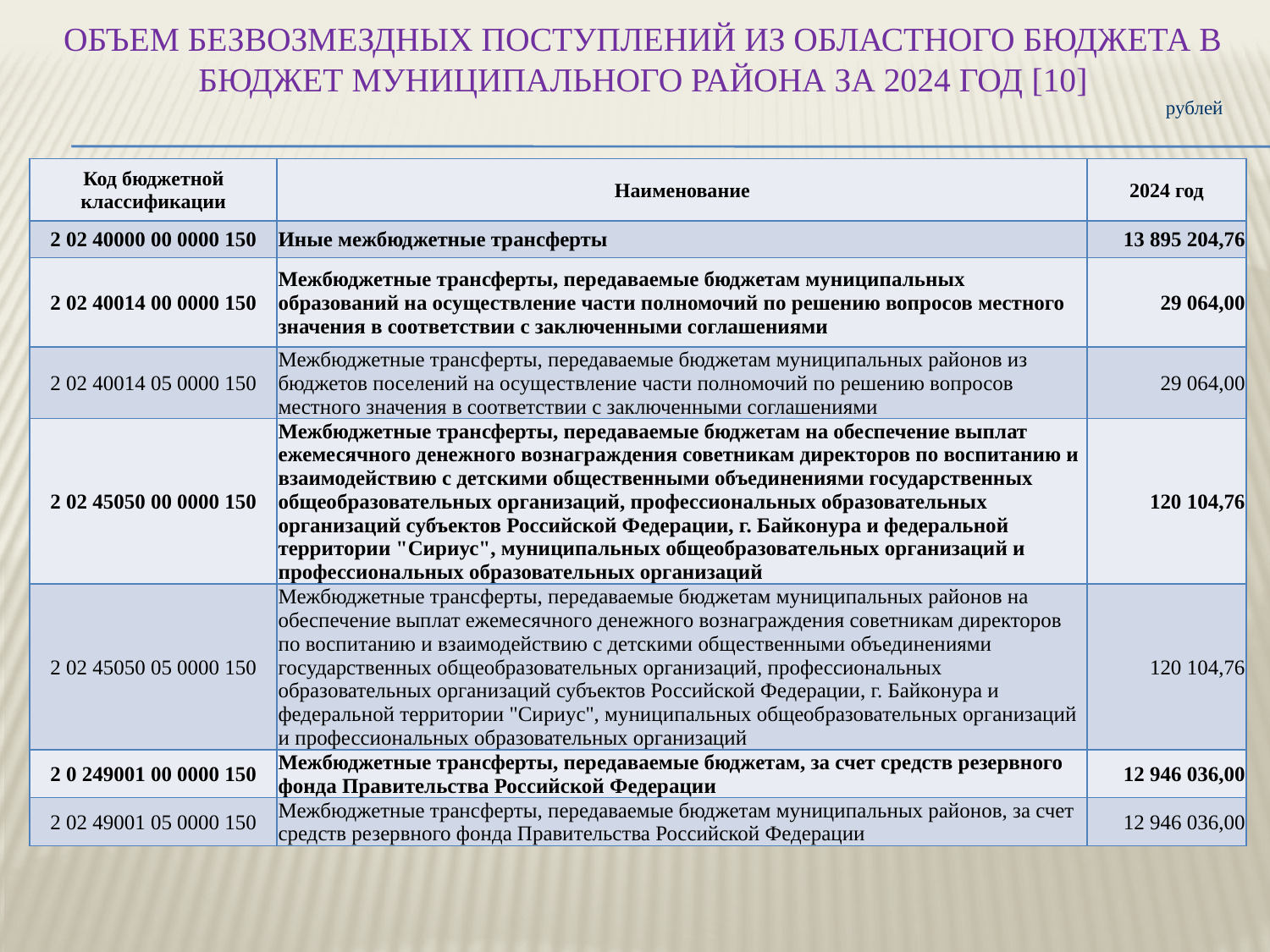

# ОБЪЕМ БЕЗВОЗМЕЗДНЫХ ПОСТУПЛЕНИЙ ИЗ ОБЛАСТНОГО БЮДЖЕТА В БЮДЖЕТ МУНИЦИПАЛЬНОГО РАЙОНА ЗА 2024 ГОД [10]
рублей
| Код бюджетной классификации | Наименование | 2024 год |
| --- | --- | --- |
| 2 02 40000 00 0000 150 | Иные межбюджетные трансферты | 13 895 204,76 |
| 2 02 40014 00 0000 150 | Межбюджетные трансферты, передаваемые бюджетам муниципальных образований на осуществление части полномочий по решению вопросов местного значения в соответствии с заключенными соглашениями | 29 064,00 |
| 2 02 40014 05 0000 150 | Межбюджетные трансферты, передаваемые бюджетам муниципальных районов из бюджетов поселений на осуществление части полномочий по решению вопросов местного значения в соответствии с заключенными соглашениями | 29 064,00 |
| 2 02 45050 00 0000 150 | Межбюджетные трансферты, передаваемые бюджетам на обеспечение выплат ежемесячного денежного вознаграждения советникам директоров по воспитанию и взаимодействию с детскими общественными объединениями государственных общеобразовательных организаций, профессиональных образовательных организаций субъектов Российской Федерации, г. Байконура и федеральной территории "Сириус", муниципальных общеобразовательных организаций и профессиональных образовательных организаций | 120 104,76 |
| 2 02 45050 05 0000 150 | Межбюджетные трансферты, передаваемые бюджетам муниципальных районов на обеспечение выплат ежемесячного денежного вознаграждения советникам директоров по воспитанию и взаимодействию с детскими общественными объединениями государственных общеобразовательных организаций, профессиональных образовательных организаций субъектов Российской Федерации, г. Байконура и федеральной территории "Сириус", муниципальных общеобразовательных организаций и профессиональных образовательных организаций | 120 104,76 |
| 2 0 249001 00 0000 150 | Межбюджетные трансферты, передаваемые бюджетам, за счет средств резервного фонда Правительства Российской Федерации | 12 946 036,00 |
| 2 02 49001 05 0000 150 | Межбюджетные трансферты, передаваемые бюджетам муниципальных районов, за счет средств резервного фонда Правительства Российской Федерации | 12 946 036,00 |